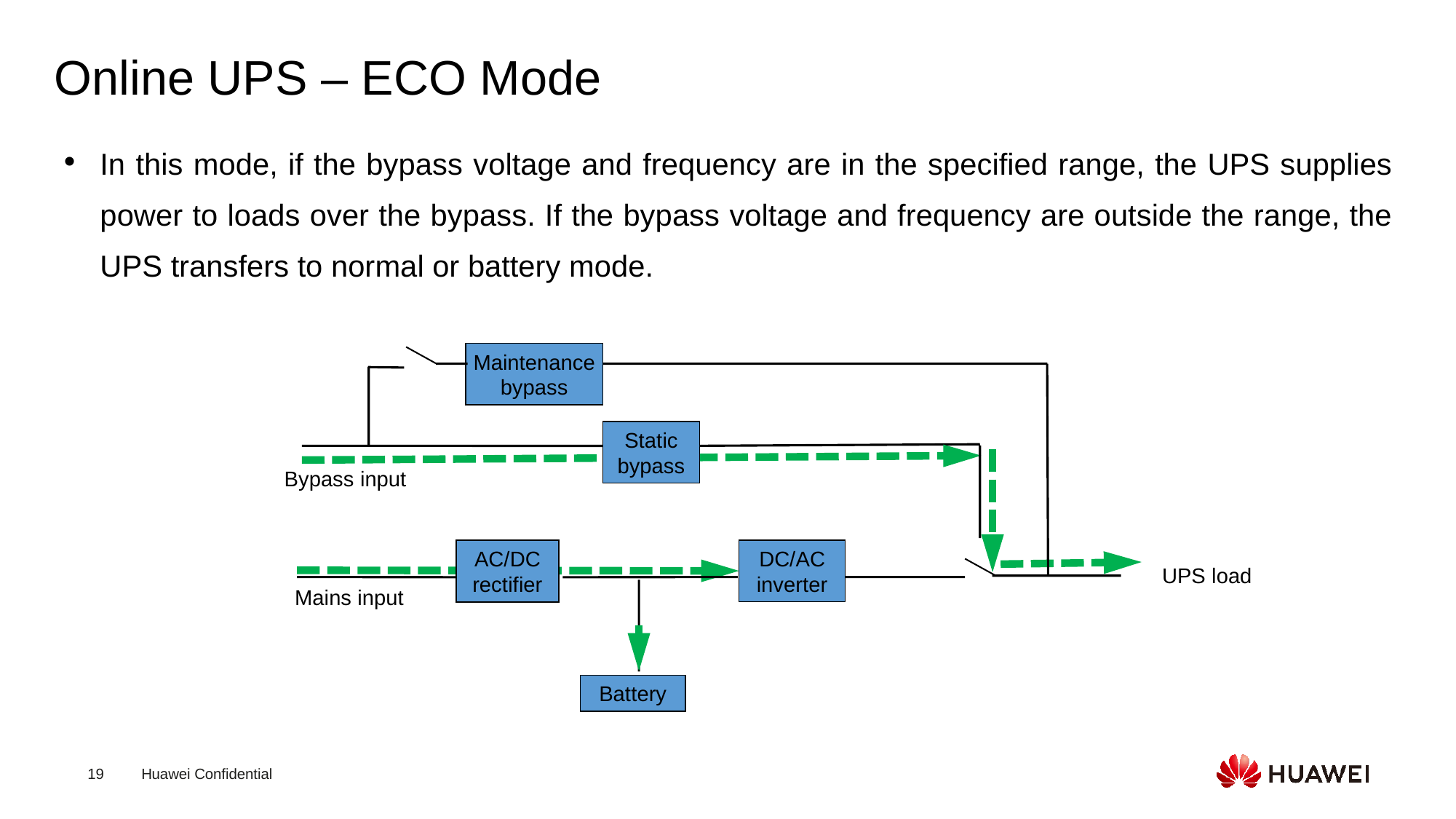

# Online UPS – ECO Mode
In this mode, if the bypass voltage and frequency are in the specified range, the UPS supplies power to loads over the bypass. If the bypass voltage and frequency are outside the range, the UPS transfers to normal or battery mode.
Maintenance bypass

Static bypass

Bypass input
DC/AC inverter
AC/DC
rectifier
UPS load

Mains input

Battery